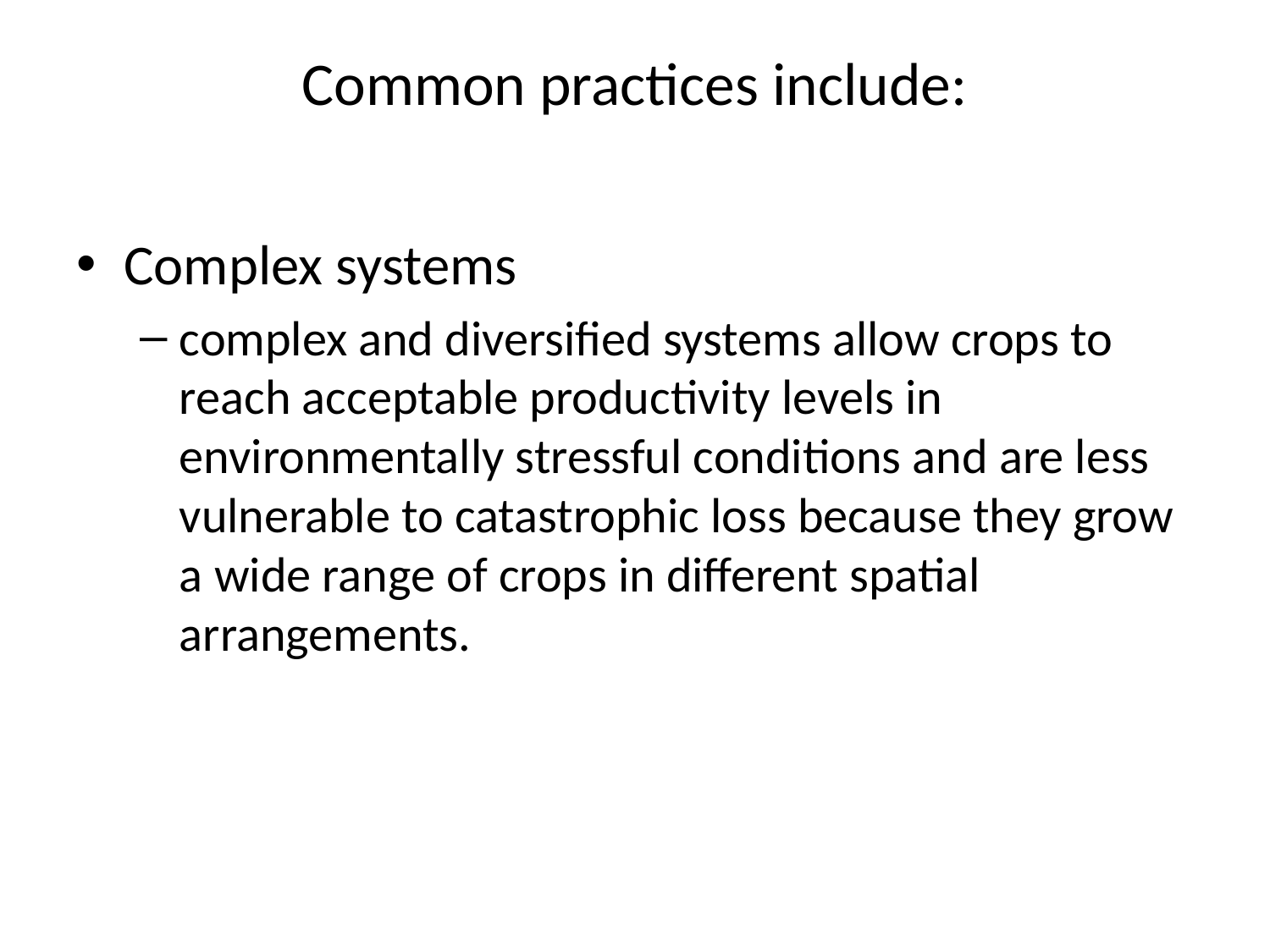

# Common practices include:
Complex systems
complex and diversified systems allow crops to reach acceptable productivity levels in environmentally stressful conditions and are less vulnerable to catastrophic loss because they grow a wide range of crops in different spatial arrangements.